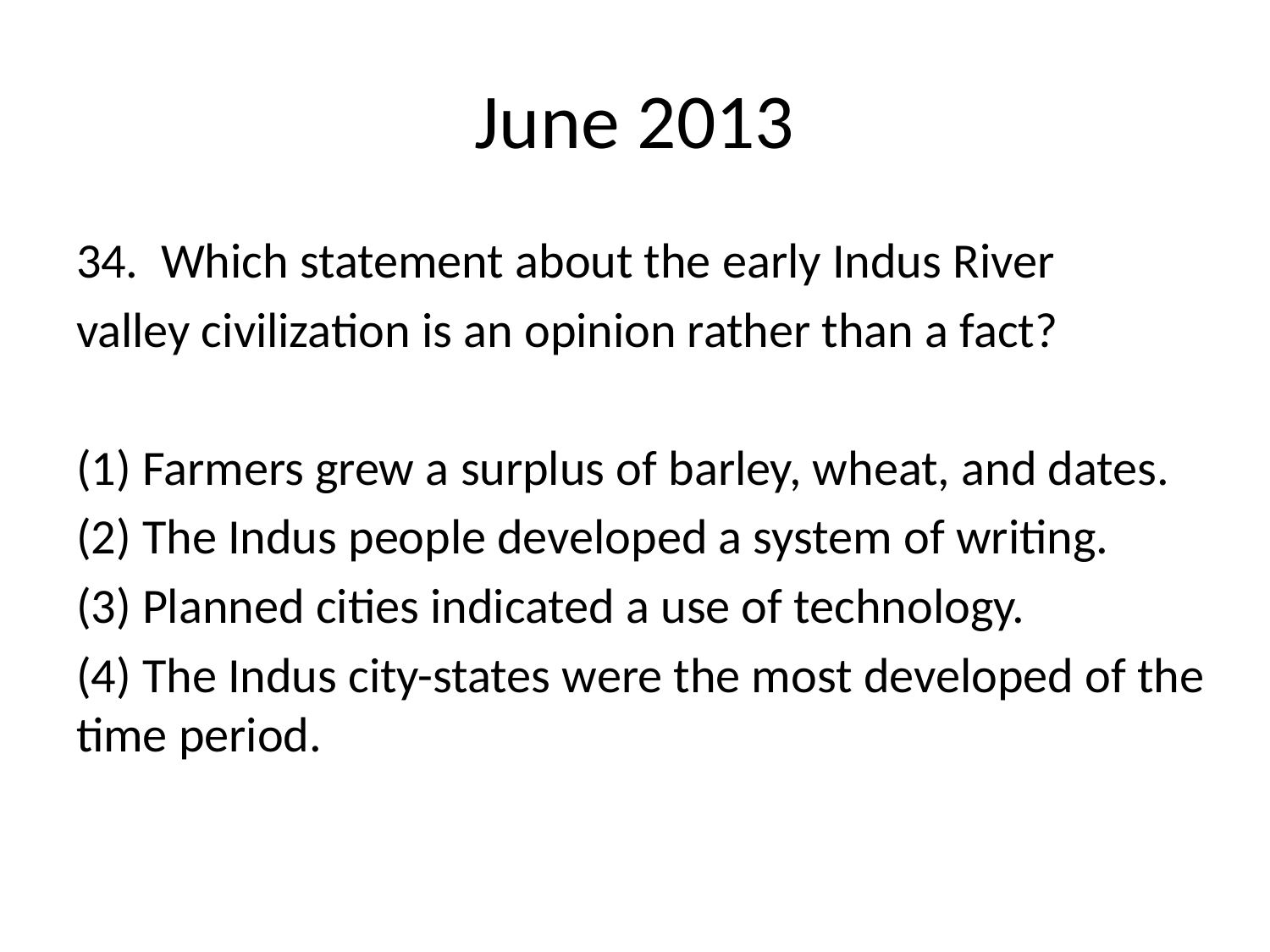

# June 2013
34.  Which statement about the early Indus River
valley civilization is an opinion rather than a fact?

(1) Farmers grew a surplus of barley, wheat, and dates.
(2) The Indus people developed a system of writing.
(3) Planned cities indicated a use of technology.
(4) The Indus city-states were the most developed of the time period.